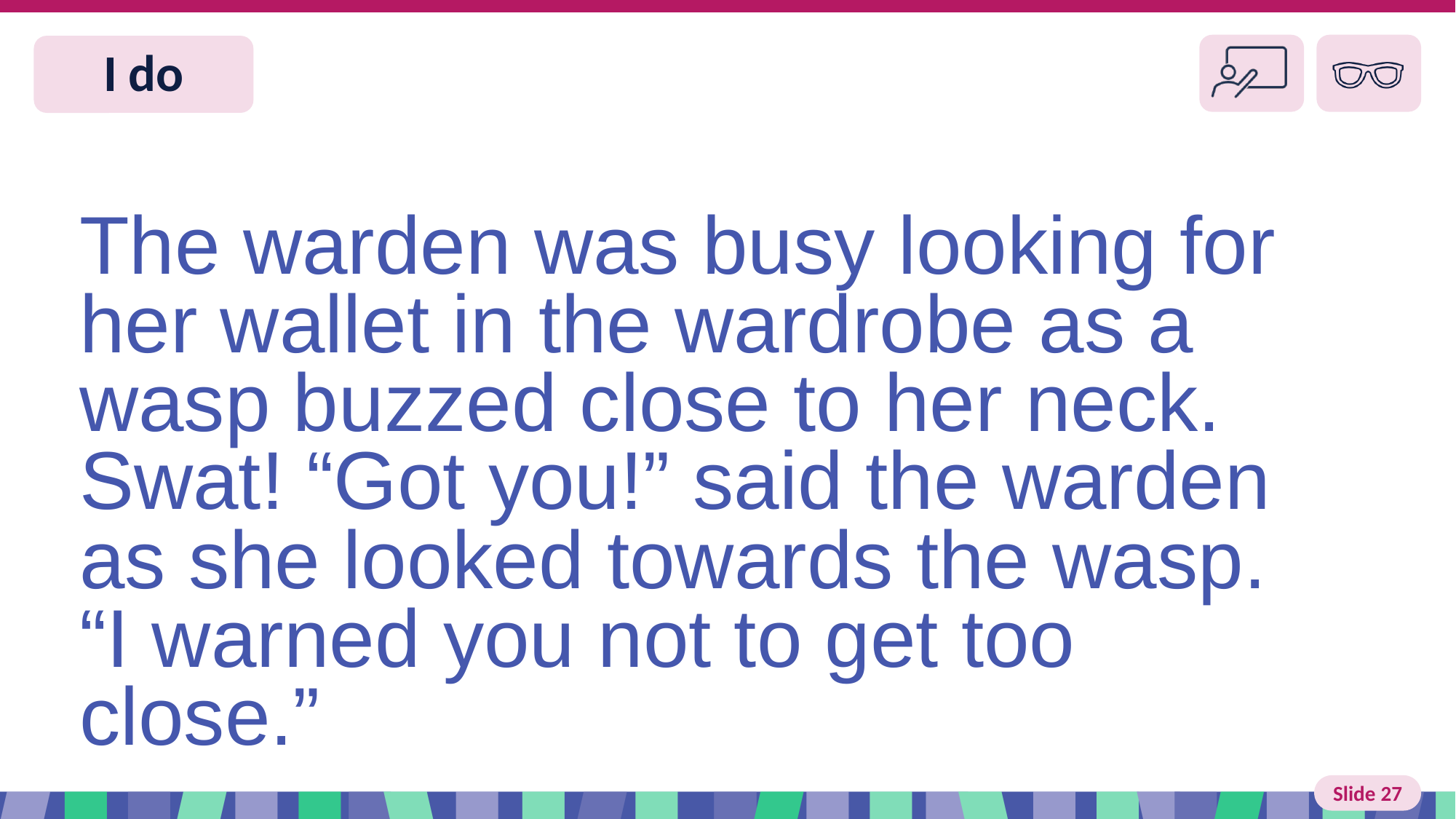

Slide 27 I do
The warden was busy looking for her wallet in the wardrobe as a wasp buzzed close to her neck. Swat! “Got you!” said the warden as she looked towards the wasp.
“I warned you not to get too close.”